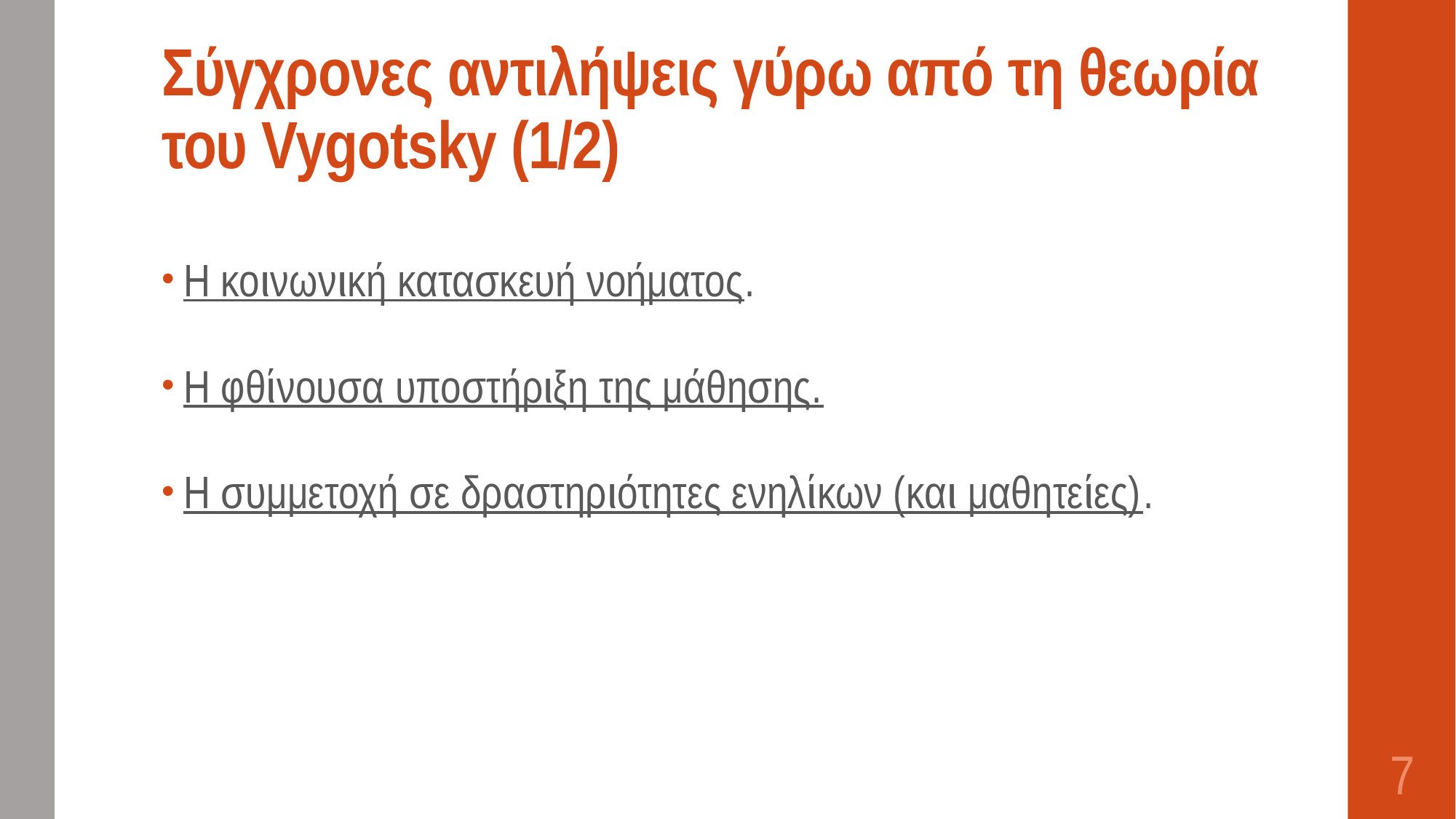

# Σύγχρονες αντιλήψεις γύρω από τη θεωρία του Vygotsky (1/2)
Η κοινωνική κατασκευή νοήματος.
Η φθίνουσα υποστήριξη της μάθησης.
Η συμμετοχή σε δραστηριότητες ενηλίκων (και μαθητείες).
7